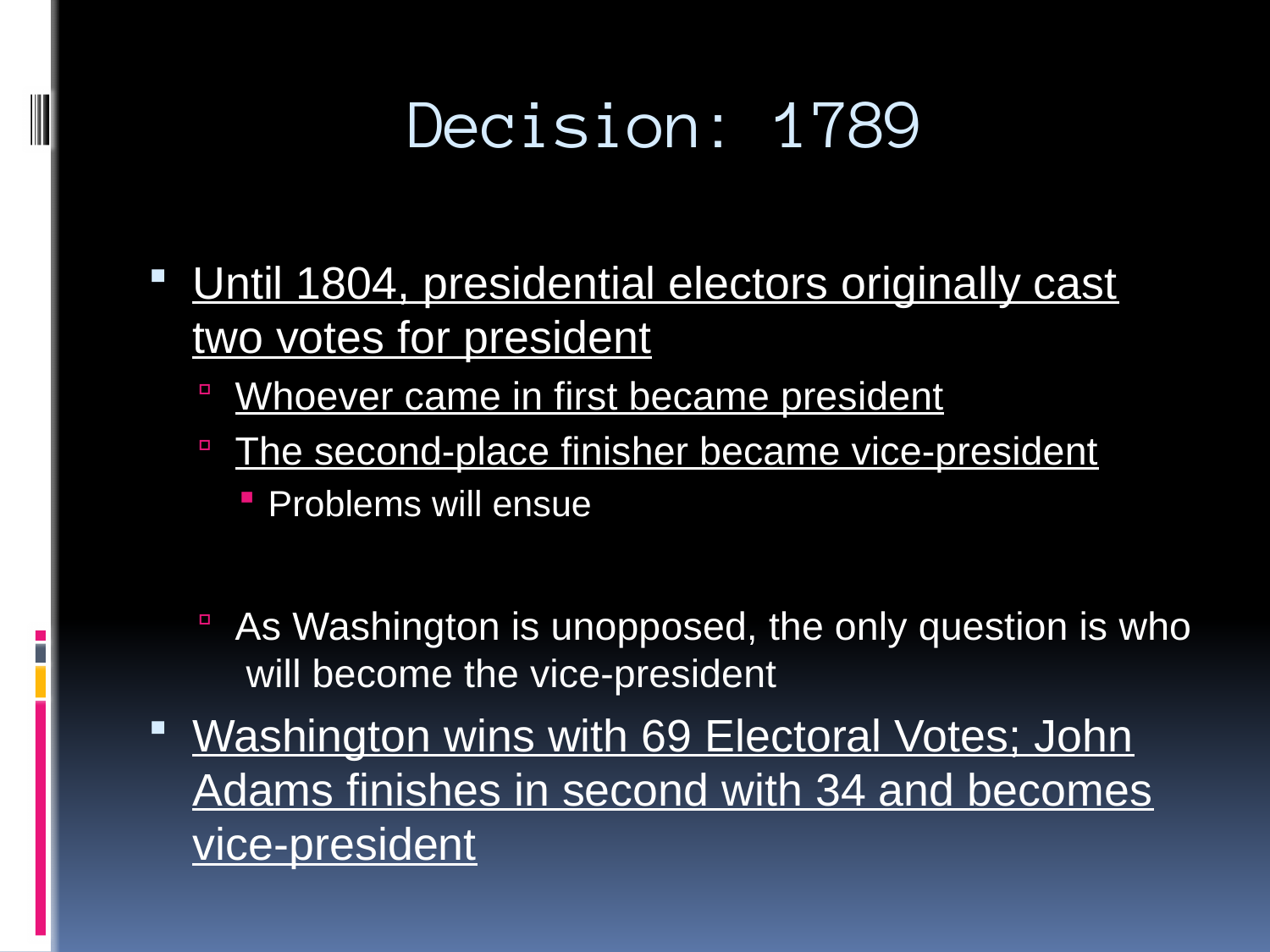

# Decision: 1789
Until 1804, presidential electors originally cast two votes for president
Whoever came in first became president
The second-place finisher became vice-president
Problems will ensue

As Washington is unopposed, the only question is who  will become the vice-president
Washington wins with 69 Electoral Votes; John Adams finishes in second with 34 and becomes vice-president